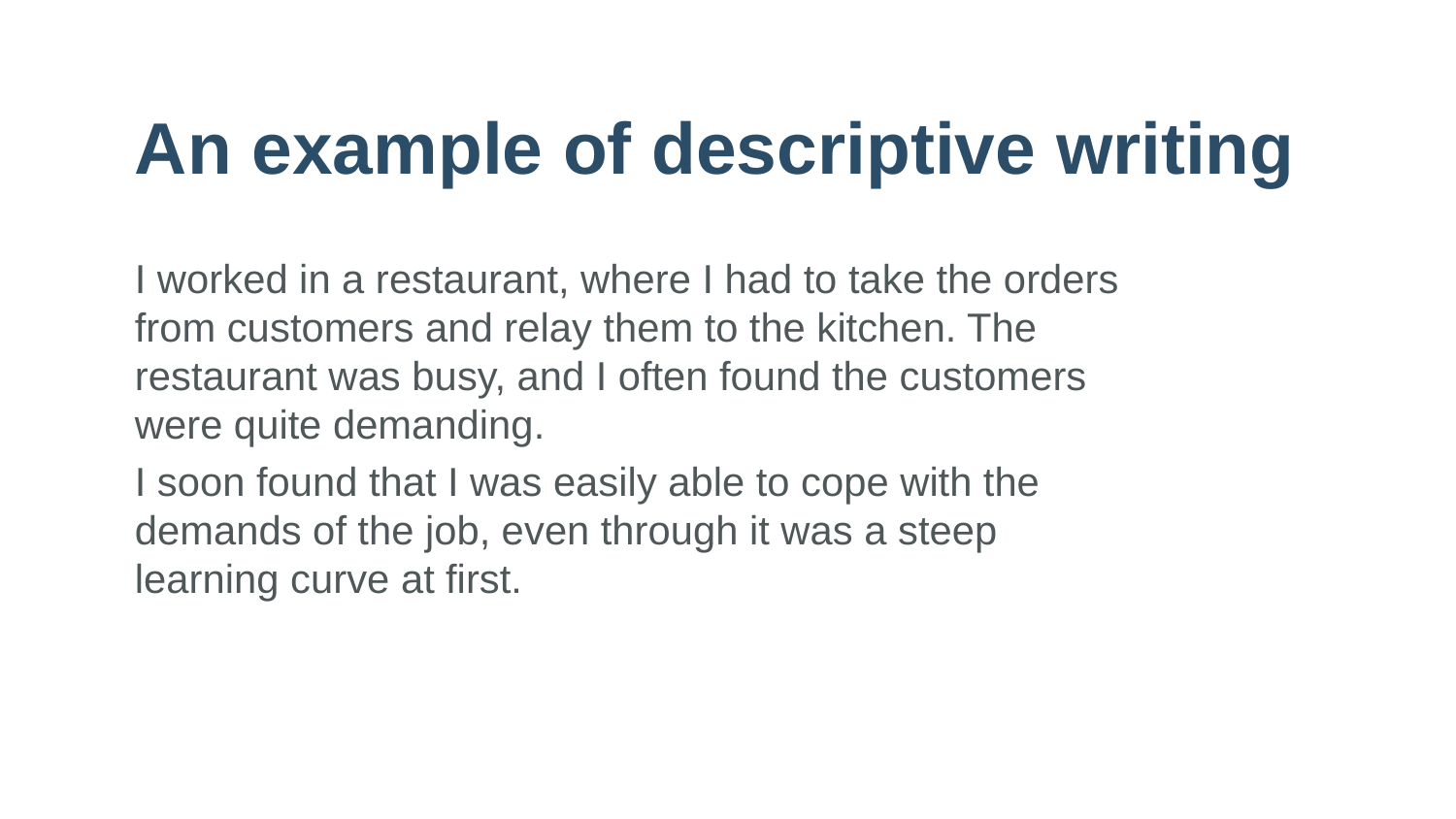

# An example of descriptive writing
I worked in a restaurant, where I had to take the orders from customers and relay them to the kitchen. The restaurant was busy, and I often found the customers were quite demanding.
I soon found that I was easily able to cope with the demands of the job, even through it was a steep learning curve at first.